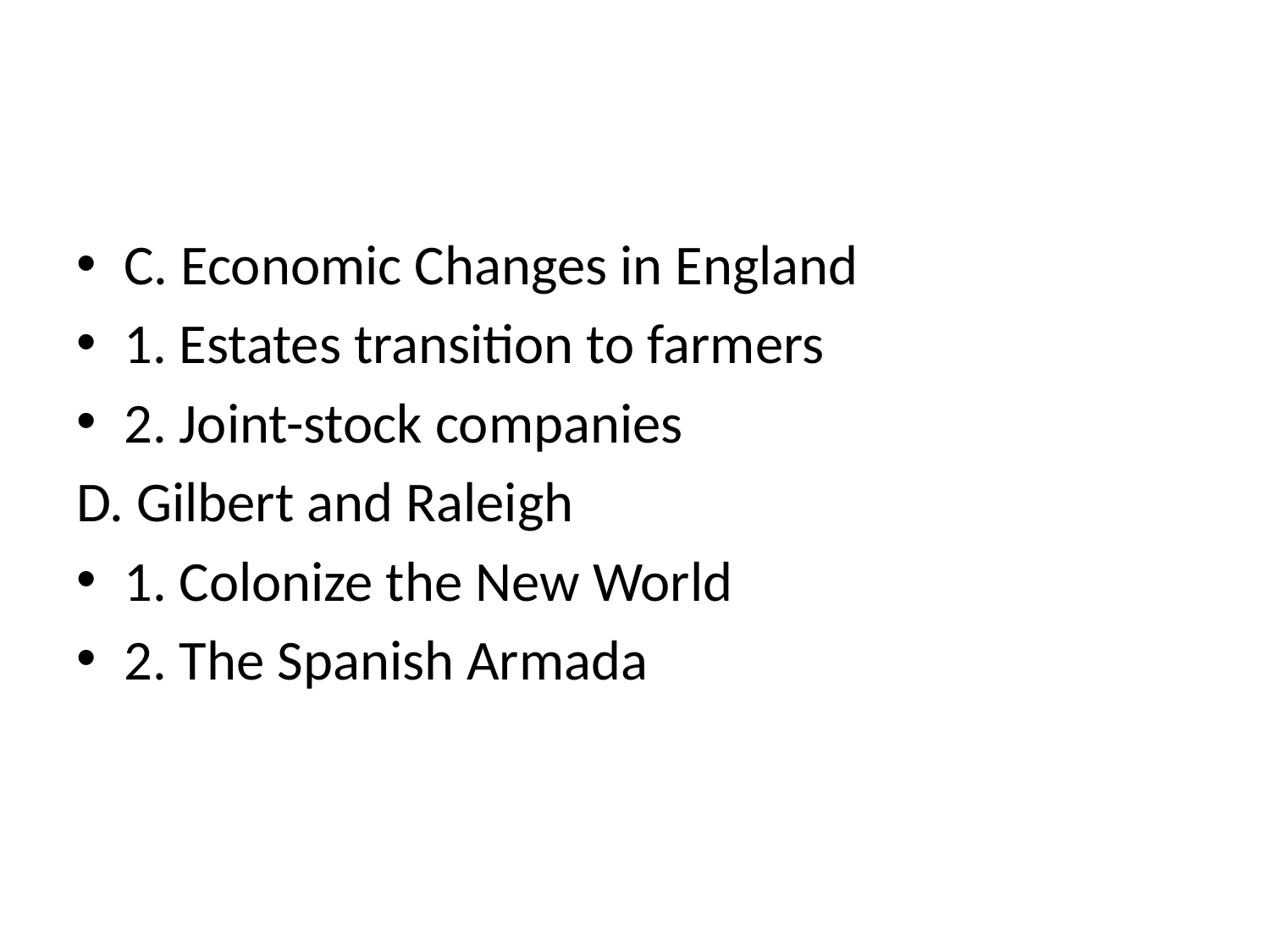

#
C. Economic Changes in England
1. Estates transition to farmers
2. Joint-stock companies
D. Gilbert and Raleigh
1. Colonize the New World
2. The Spanish Armada